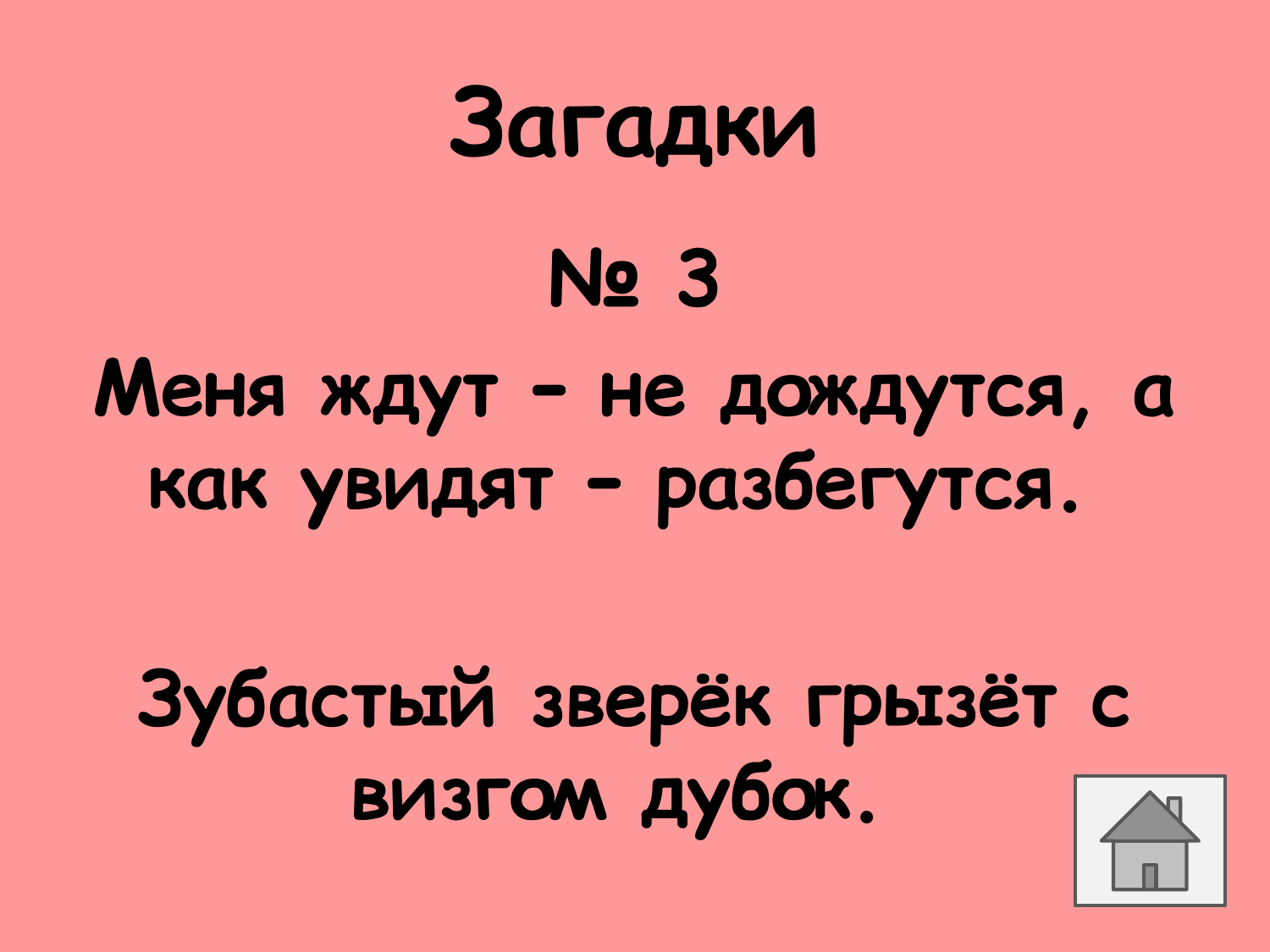

# Загадки
№ 3
Меня ждут – не дождутся, а как увидят – разбегутся.

Зубастый зверёк грызёт с визгом дубок.